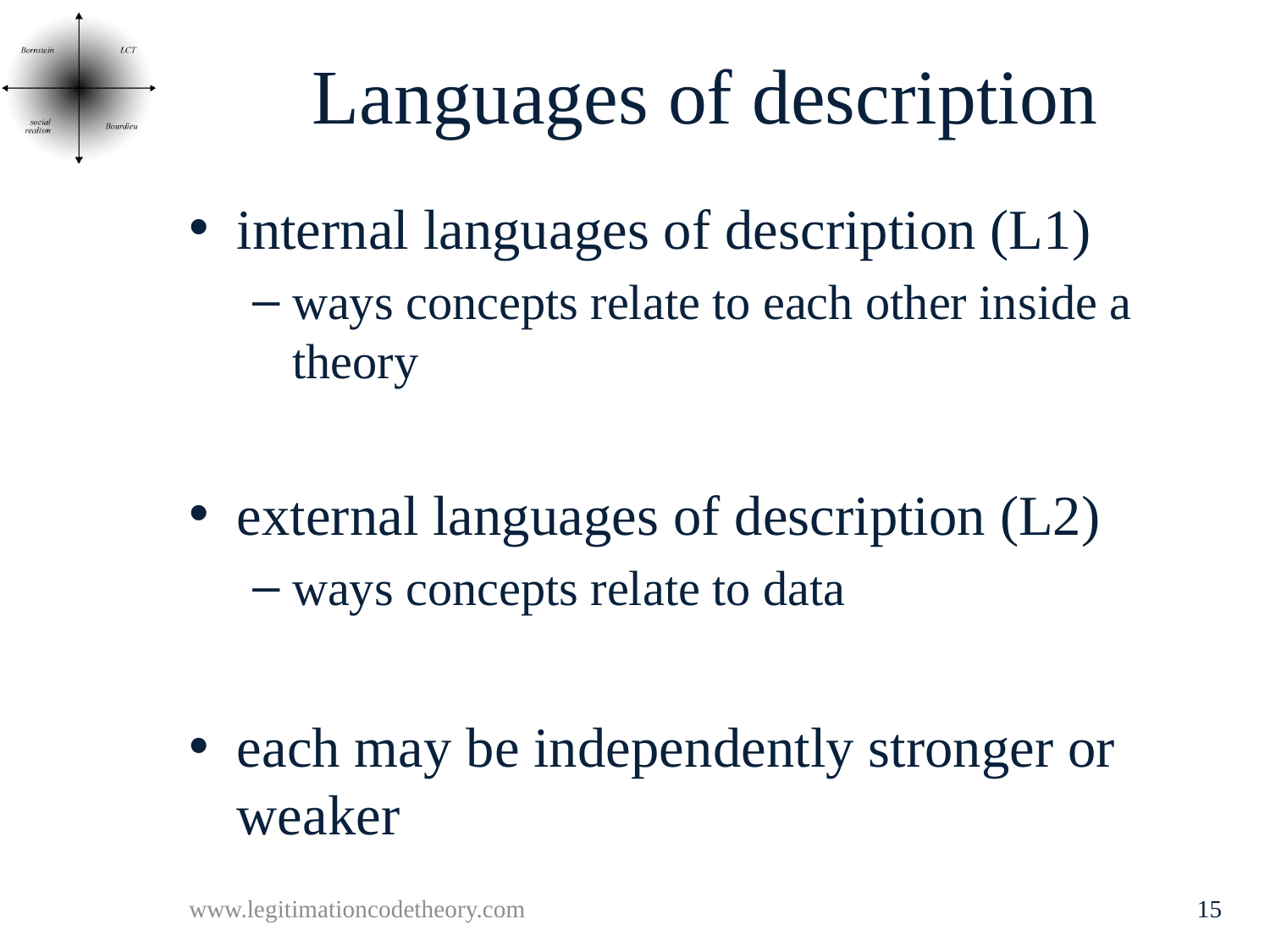

# Languages of description

internal languages of description (L1)
ways concepts relate to each other inside a theory

external languages of description (L2)
ways concepts relate to data

each may be independently stronger or weaker

www.legitimationcodetheory.com
15